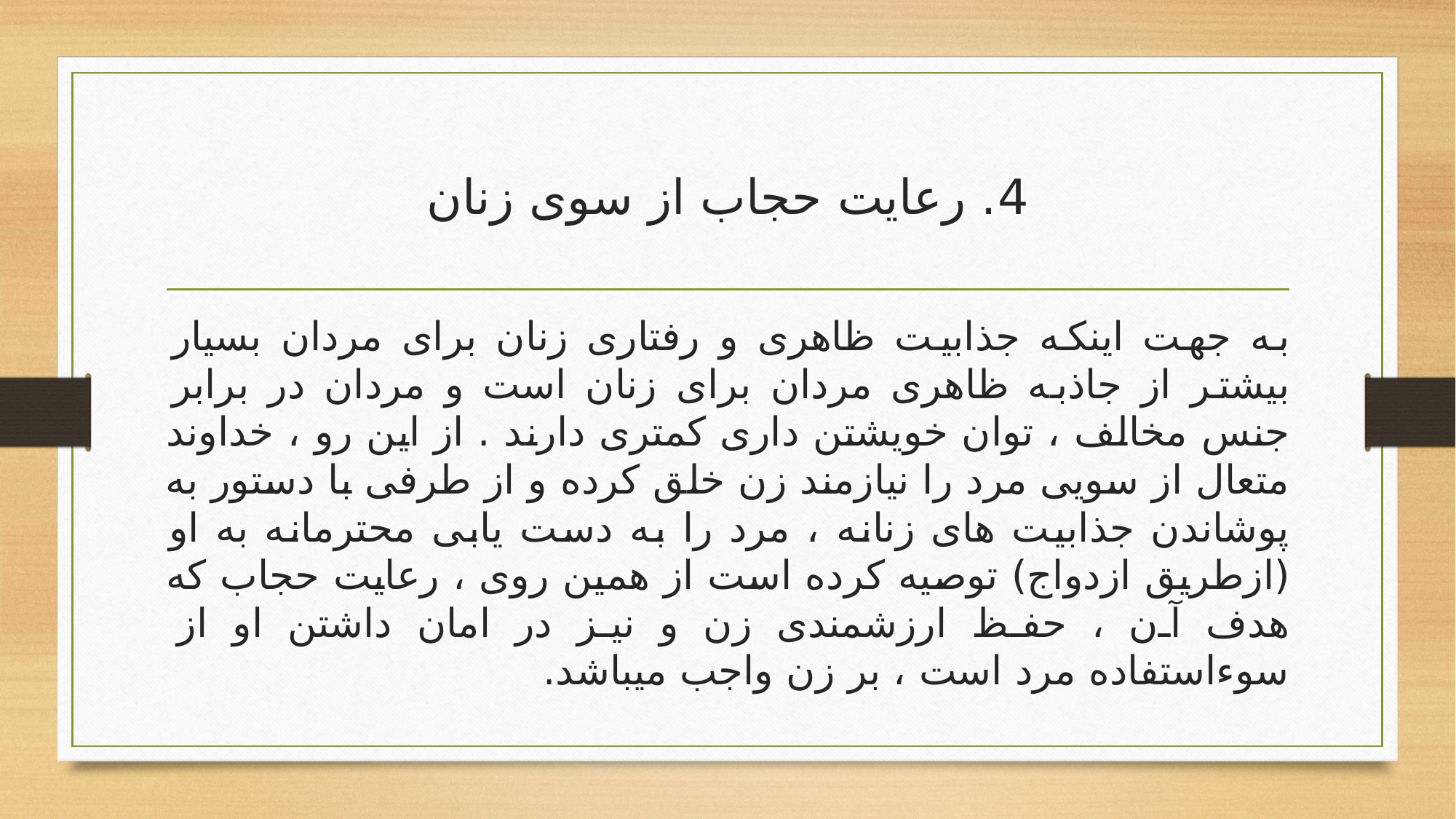

# 4. رعایت حجاب از سوی زنان
به جهت اینکه جذابیت ظاهری و رفتاری زنان برای مردان بسیار بیشتر از جاذبه ظاهری مردان برای زنان است و مردان در برابر جنس مخالف ، توان خویشتن داری کمتری دارند . از این رو ، خداوند متعال از سویی مرد را نیازمند زن خلق کرده و از طرفی با دستور به پوشاندن جذابیت های زنانه ، مرد را به دست یابی محترمانه به او (ازطریق ازدواج) توصیه کرده است از همین روی ، رعایت حجاب که هدف آن ، حفظ ارزشمندی زن و نیز در امان داشتن او از سوءاستفاده مرد است ، بر زن واجب میباشد.